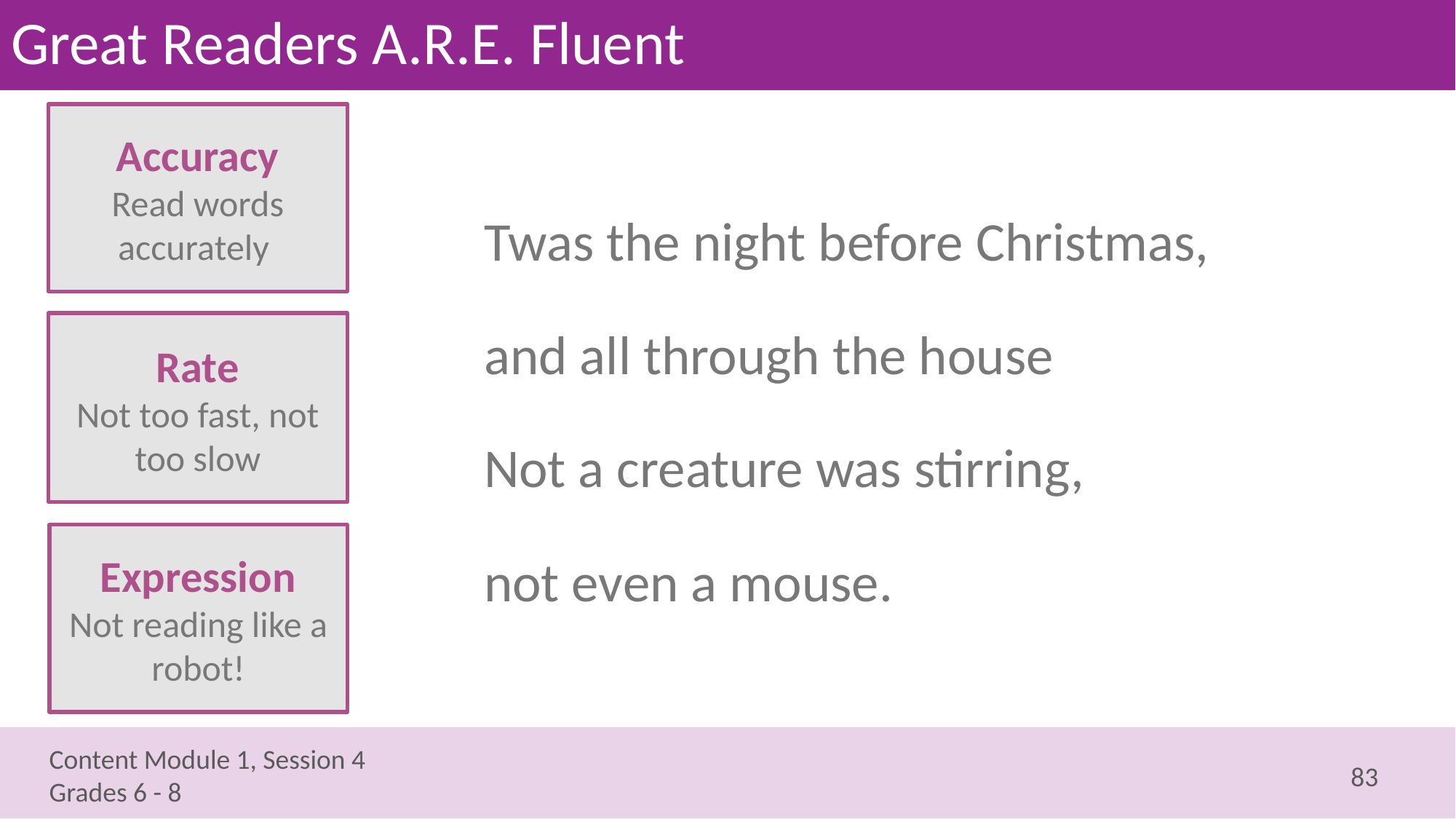

# Great Readers A.R.E. Fluent

Accuracy
Read words accurately

Twas the night before Christmas,
and all through the house
Not a creature was stirring,
not even a mouse.

Rate
Not too fast, not too slow

Expression
Not reading like a robot!

83